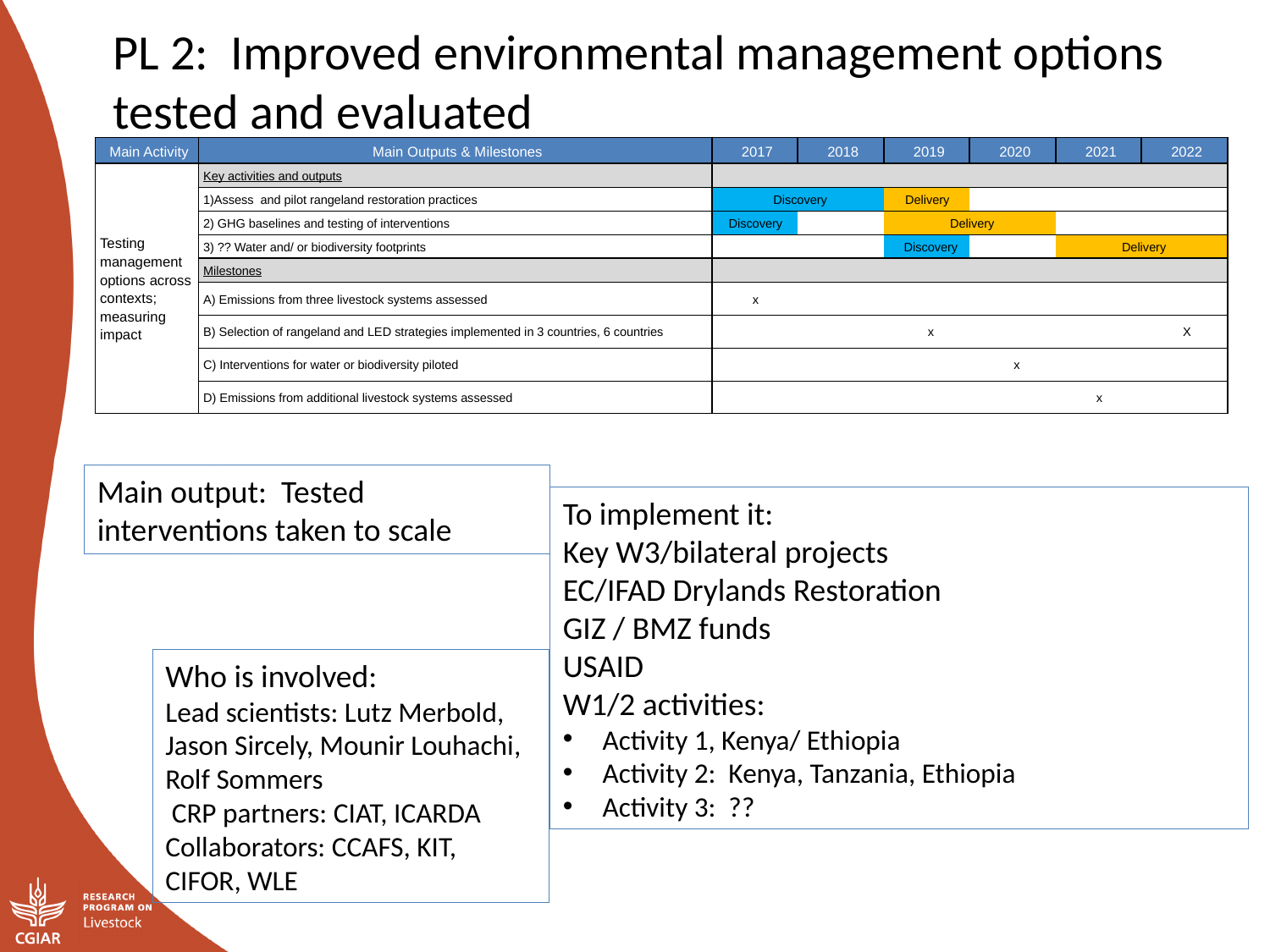

PL 2:  Improved environmental management options tested and evaluated
| Main Activity | Main Outputs & Milestones | 2017 | 2018 | 2019 | 2020 | 2021 | 2022 |
| --- | --- | --- | --- | --- | --- | --- | --- |
| Testing management options across contexts; measuring impact | Key activities and outputs |  |  |  |  |  |  |
|  | 1)Assess and pilot rangeland restoration practices | Discovery |  | Delivery |  |  |  |
|  | 2) GHG baselines and testing of interventions | Discovery |  | Delivery |  |  |  |
|  | 3) ?? Water and/ or biodiversity footprints |  |  | Discovery |  | Delivery |  |
|  | Milestones |  |  |  |  |  |  |
|  | A) Emissions from three livestock systems assessed | x |  |  |  |  |  |
|  | B) Selection of rangeland and LED strategies implemented in 3 countries, 6 countries |  |  | x |  |  | X |
|  | C) Interventions for water or biodiversity piloted |  |  |  | x |  |  |
|  | D) Emissions from additional livestock systems assessed |  |  |  |  | x |  |
Main output:  Tested interventions taken to scale
To implement it:
Key W3/bilateral projects
EC/IFAD Drylands Restoration
GIZ / BMZ funds
USAID
W1/2 activities:
Activity 1, Kenya/ Ethiopia
Activity 2:  Kenya, Tanzania, Ethiopia
Activity 3:  ??
Who is involved:
Lead scientists: Lutz Merbold, Jason Sircely, Mounir Louhachi, Rolf Sommers
 CRP partners: CIAT, ICARDA
Collaborators: CCAFS, KIT, CIFOR, WLE